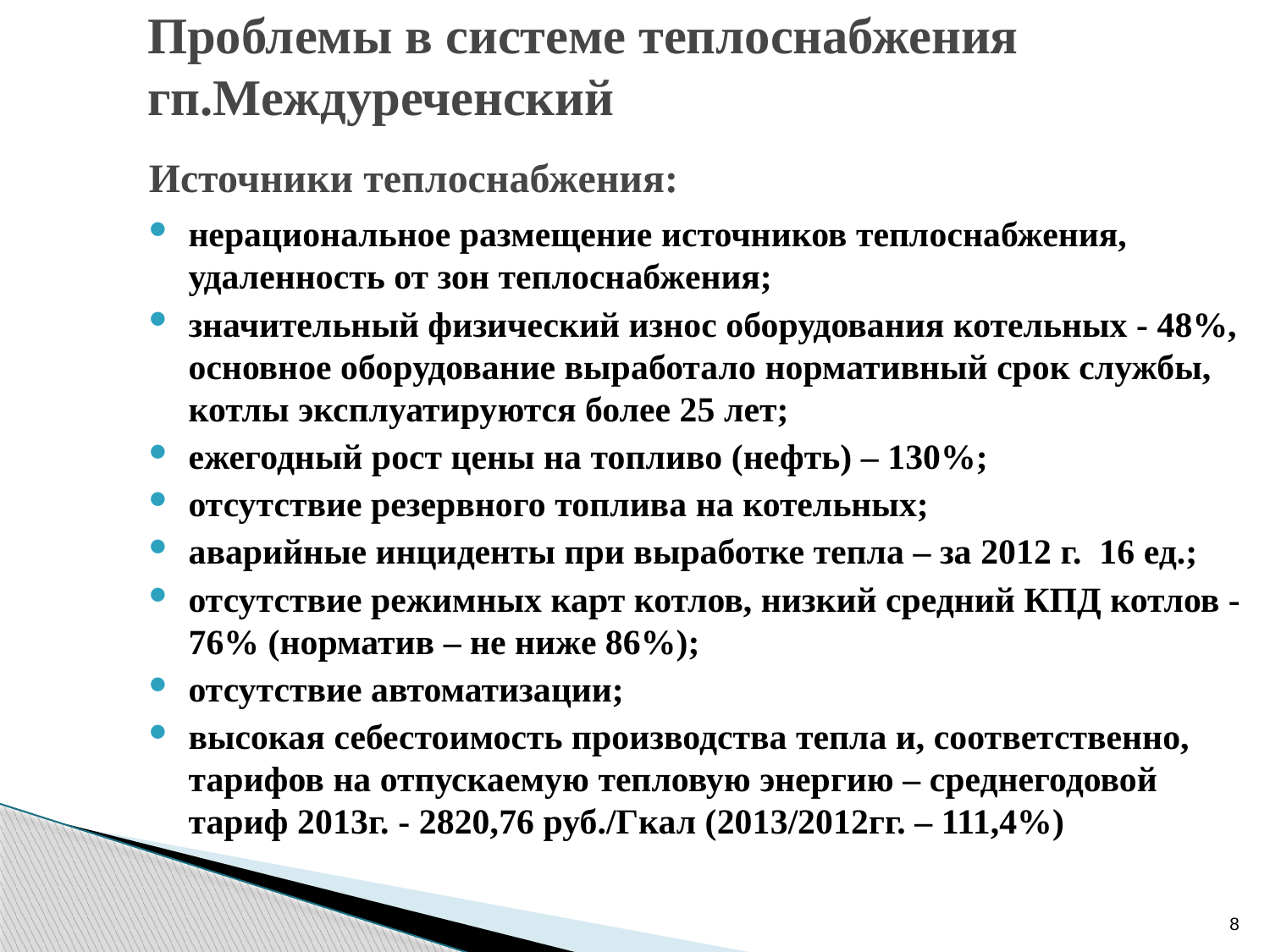

# Проблемы в системе теплоснабжения гп.Междуреченский
Источники теплоснабжения:
нерациональное размещение источников теплоснабжения, удаленность от зон теплоснабжения;
значительный физический износ оборудования котельных - 48%, основное оборудование выработало нормативный срок службы, котлы эксплуатируются более 25 лет;
ежегодный рост цены на топливо (нефть) – 130%;
отсутствие резервного топлива на котельных;
аварийные инциденты при выработке тепла – за 2012 г.  16 ед.;
отсутствие режимных карт котлов, низкий средний КПД котлов - 76% (норматив – не ниже 86%);
отсутствие автоматизации;
высокая себестоимость производства тепла и, соответственно, тарифов на отпускаемую тепловую энергию – среднегодовой  тариф 2013г. - 2820,76 руб./Гкал (2013/2012гг. – 111,4%)

8